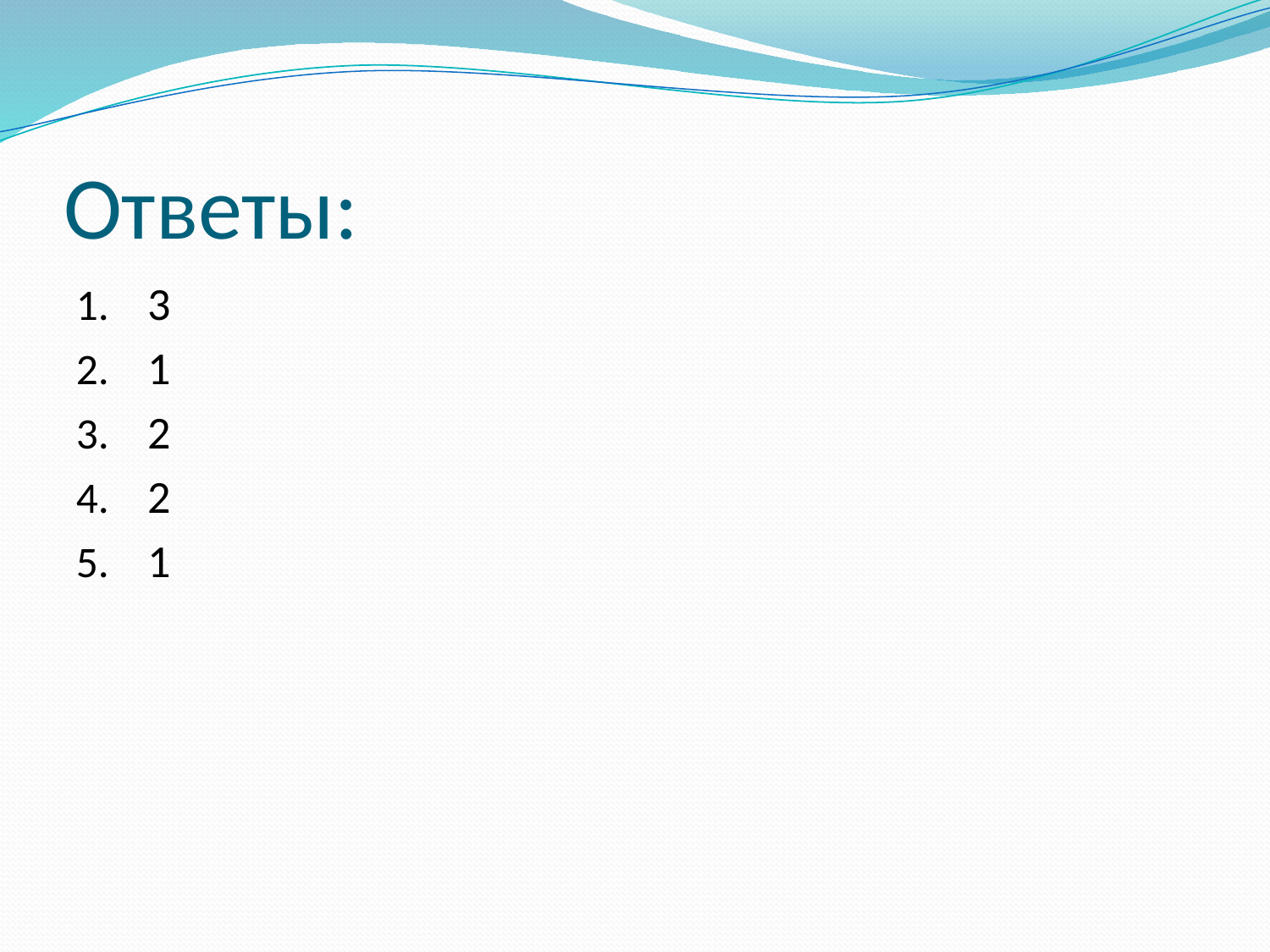

# Ответы:
3
1
2
2
1